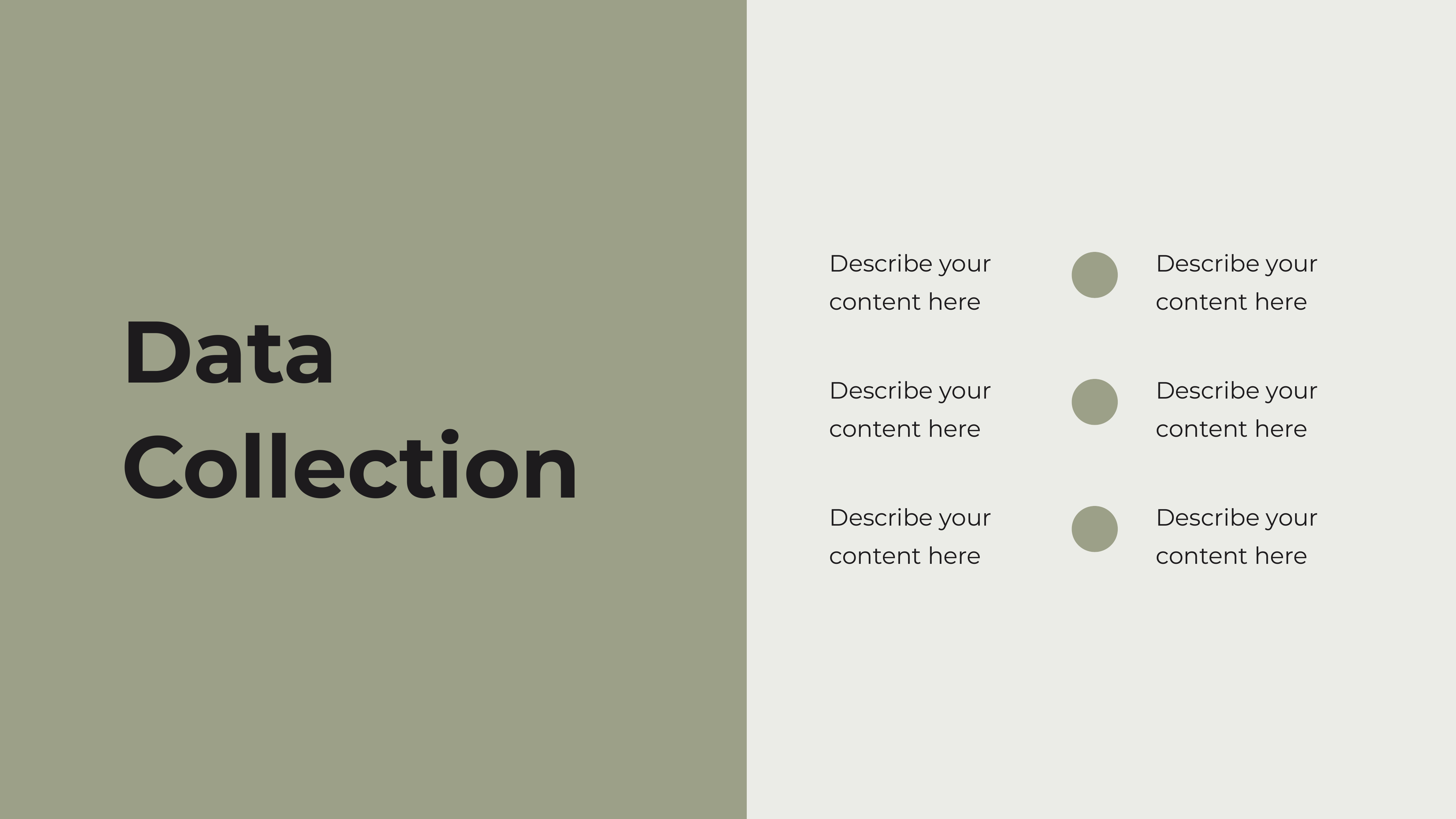

Describe your content here
Describe your content here

Data Collection
Describe your content here
Describe your content here

Describe your content here
Describe your content here